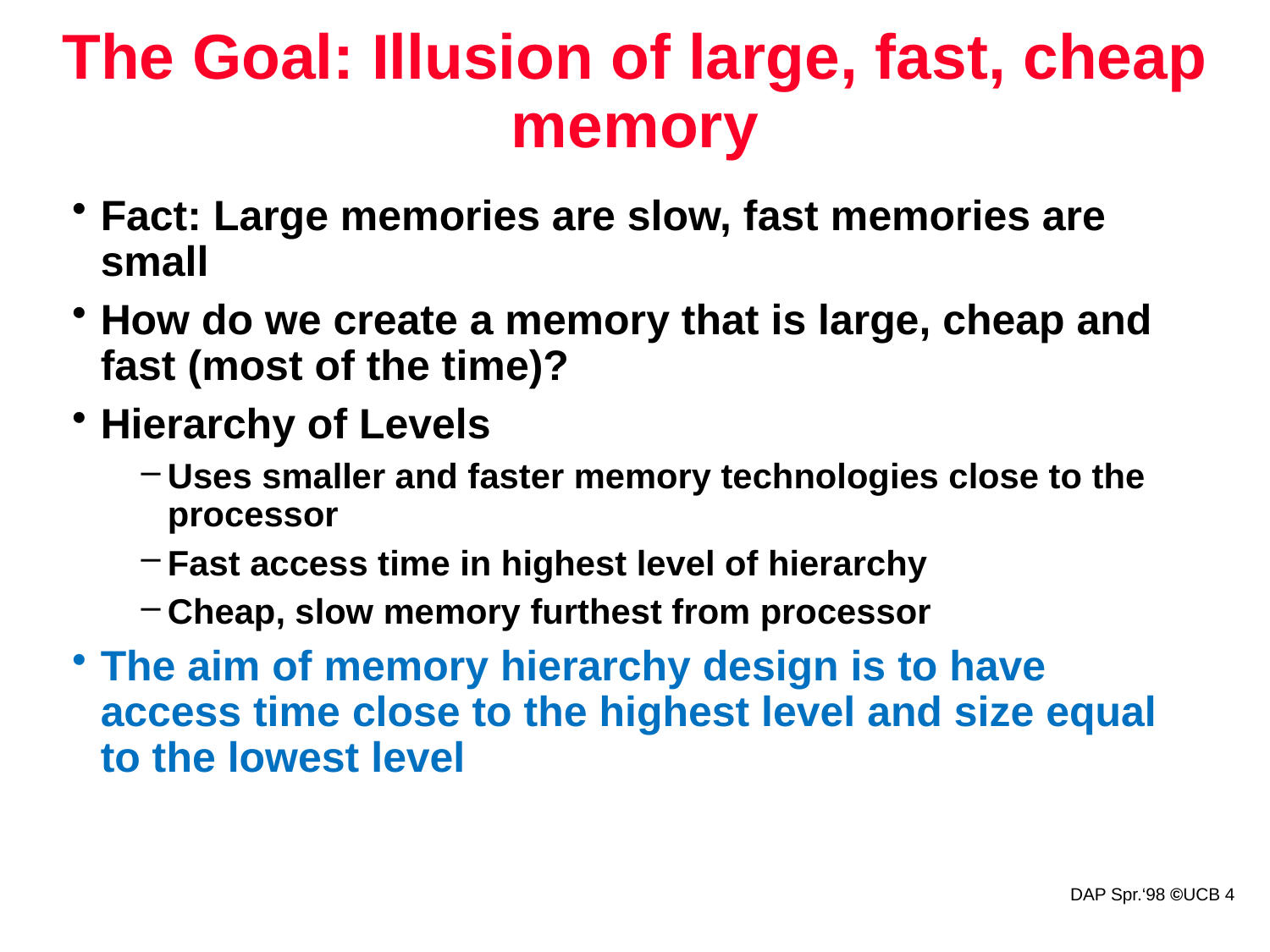

# The Goal: Illusion of large, fast, cheap memory
Fact: Large memories are slow, fast memories are small
How do we create a memory that is large, cheap and fast (most of the time)?
Hierarchy of Levels
Uses smaller and faster memory technologies close to the processor
Fast access time in highest level of hierarchy
Cheap, slow memory furthest from processor
The aim of memory hierarchy design is to have access time close to the highest level and size equal to the lowest level